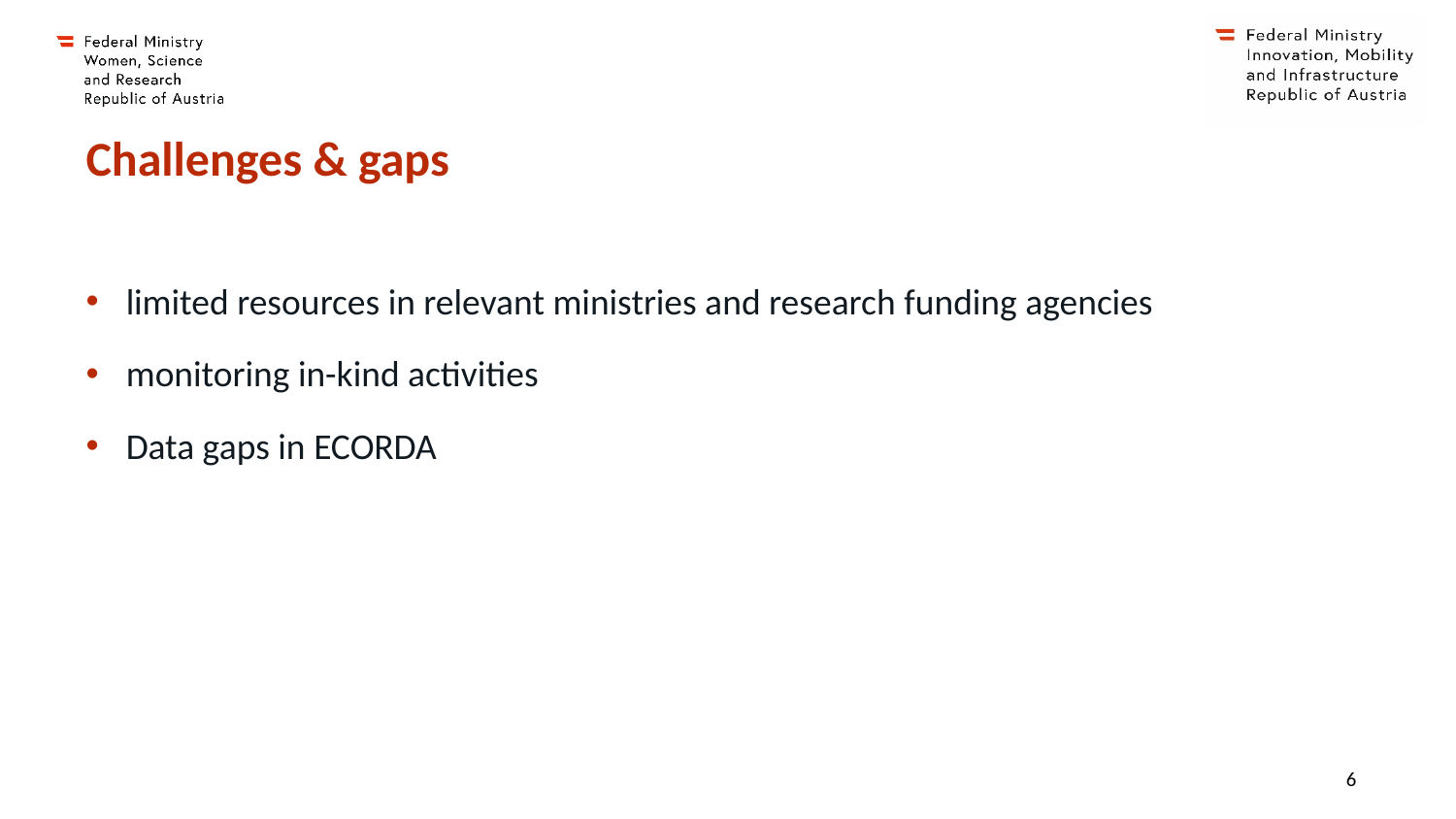

# Challenges & gaps

limited resources in relevant ministries and research funding agencies
monitoring in-kind activities
Data gaps in ECORDA

6